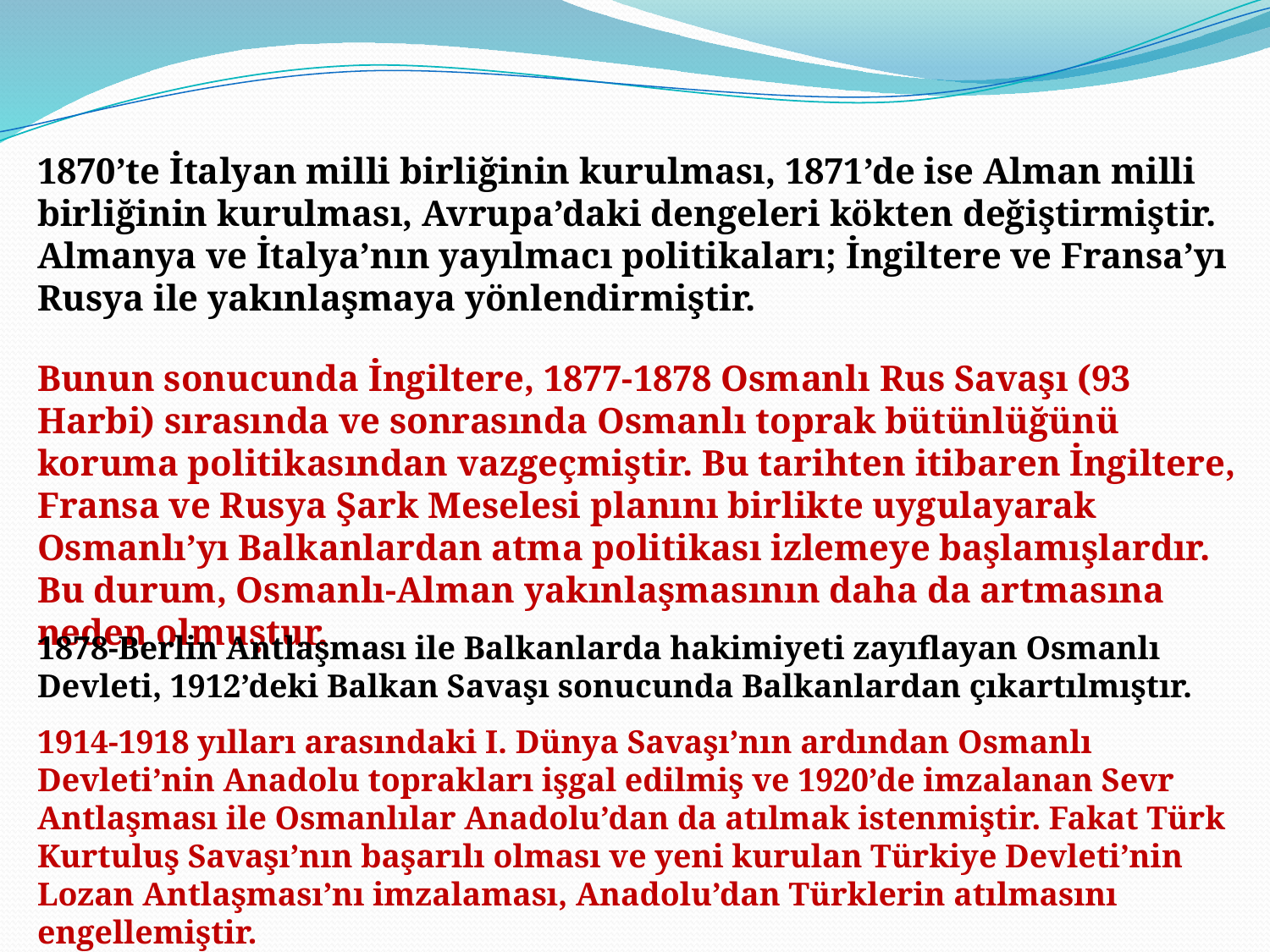

1870’te İtalyan milli birliğinin kurulması, 1871’de ise Alman milli birliğinin kurulması, Avrupa’daki dengeleri kökten değiştirmiştir. Almanya ve İtalya’nın yayılmacı politikaları; İngiltere ve Fransa’yı Rusya ile yakınlaşmaya yönlendirmiştir.

Bunun sonucunda İngiltere, 1877-1878 Osmanlı Rus Savaşı (93 Harbi) sırasında ve sonrasında Osmanlı toprak bütünlüğünü koruma politikasından vazgeçmiştir. Bu tarihten itibaren İngiltere, Fransa ve Rusya Şark Meselesi planını birlikte uygulayarak Osmanlı’yı Balkanlardan atma politikası izlemeye başlamışlardır. Bu durum, Osmanlı-Alman yakınlaşmasının daha da artmasına neden olmuştur.
1878-Berlin Antlaşması ile Balkanlarda hakimiyeti zayıflayan Osmanlı Devleti, 1912’deki Balkan Savaşı sonucunda Balkanlardan çıkartılmıştır.
1914-1918 yılları arasındaki I. Dünya Savaşı’nın ardından Osmanlı Devleti’nin Anadolu toprakları işgal edilmiş ve 1920’de imzalanan Sevr Antlaşması ile Osmanlılar Anadolu’dan da atılmak istenmiştir. Fakat Türk Kurtuluş Savaşı’nın başarılı olması ve yeni kurulan Türkiye Devleti’nin Lozan Antlaşması’nı imzalaması, Anadolu’dan Türklerin atılmasını engellemiştir.